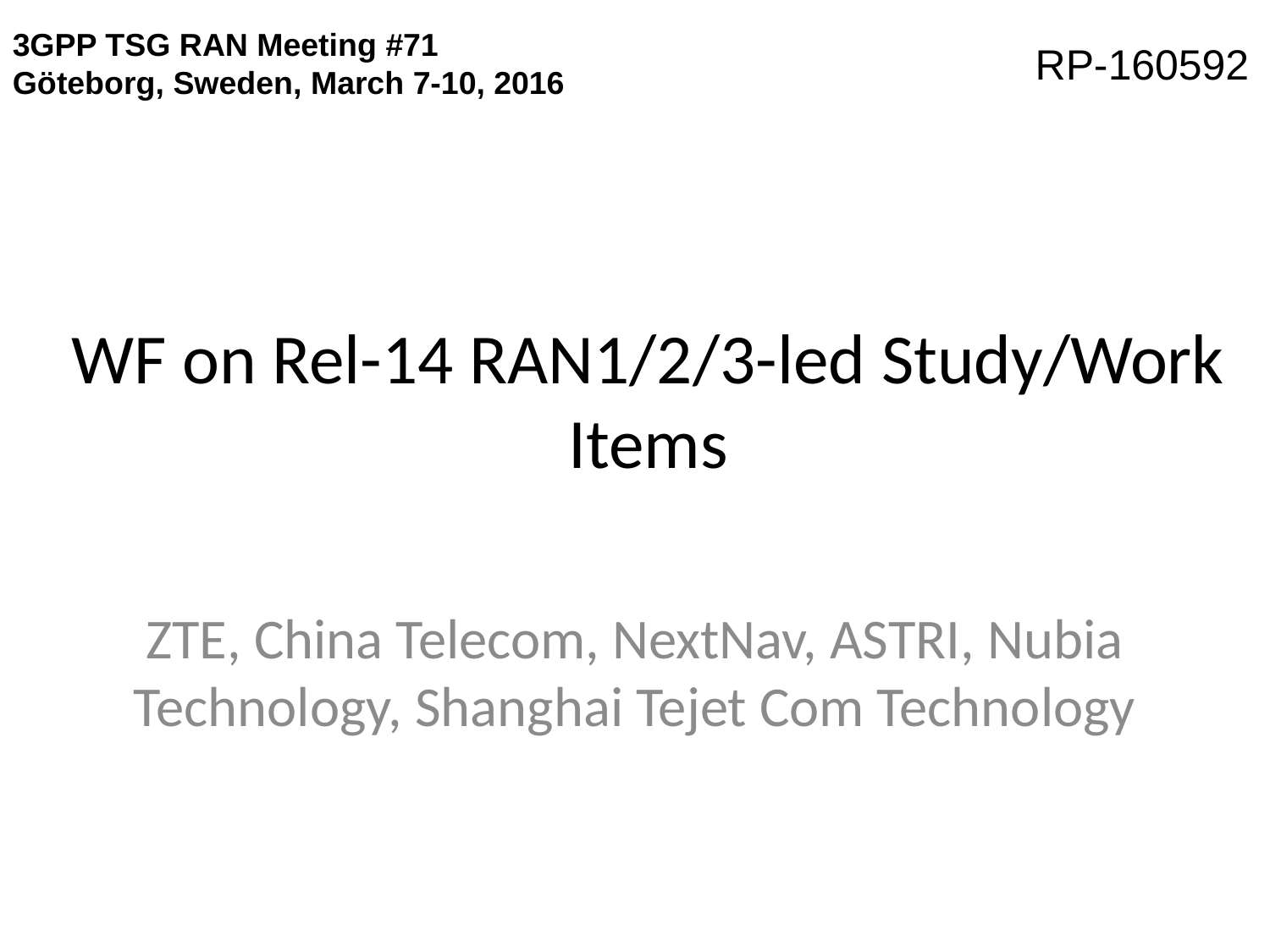

3GPP TSG RAN Meeting #71
Göteborg, Sweden, March 7-10, 2016
RP-160592
# WF on Rel-14 RAN1/2/3-led Study/Work Items
ZTE, China Telecom, NextNav, ASTRI, Nubia Technology, Shanghai Tejet Com Technology